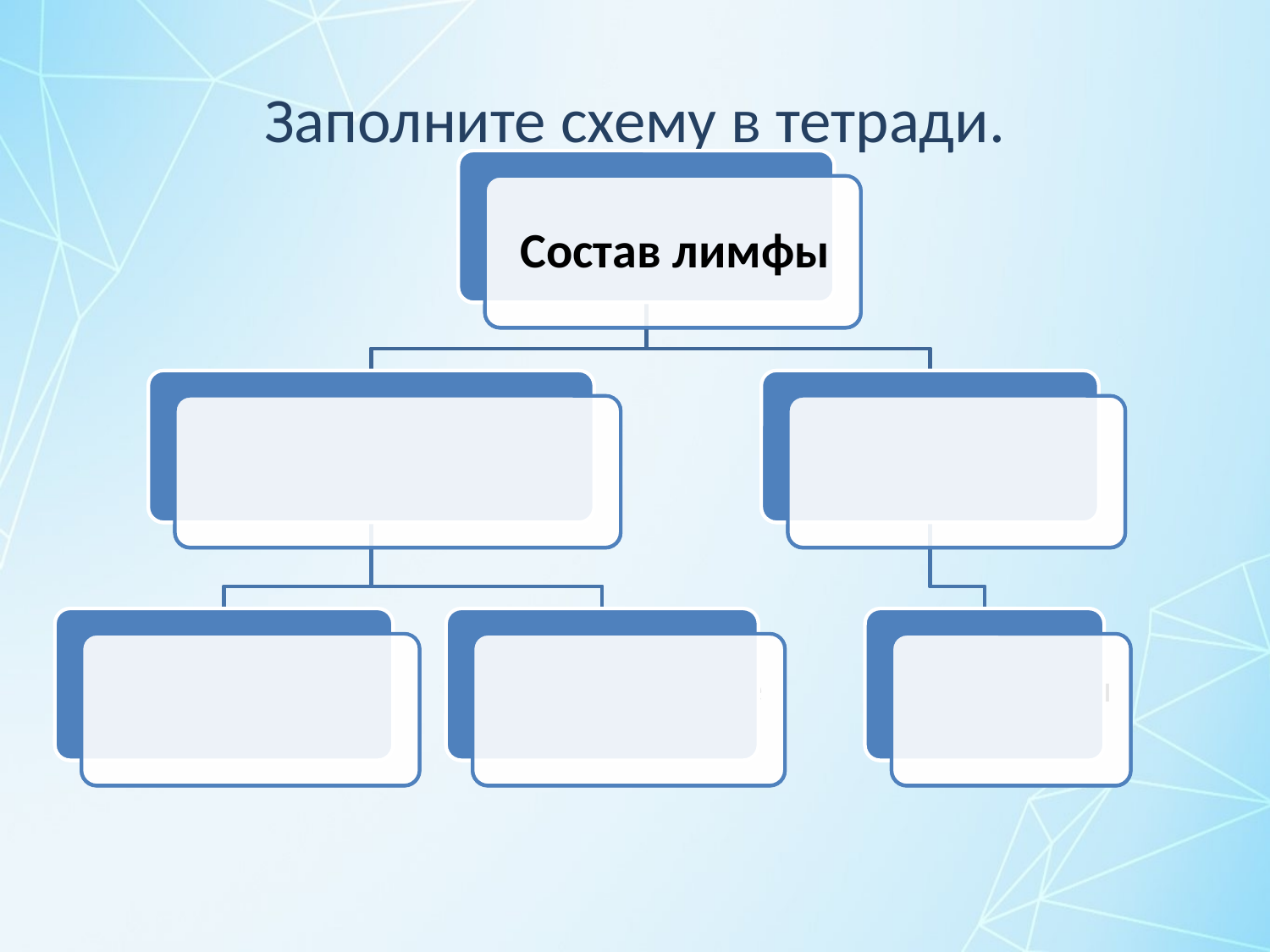

# Заполните схему в тетради.
Состав лимфы

Состав лимфы
Плазма
Органические вещества
Неорганические вещества
Клетки
Лимфоциты, фагоциты